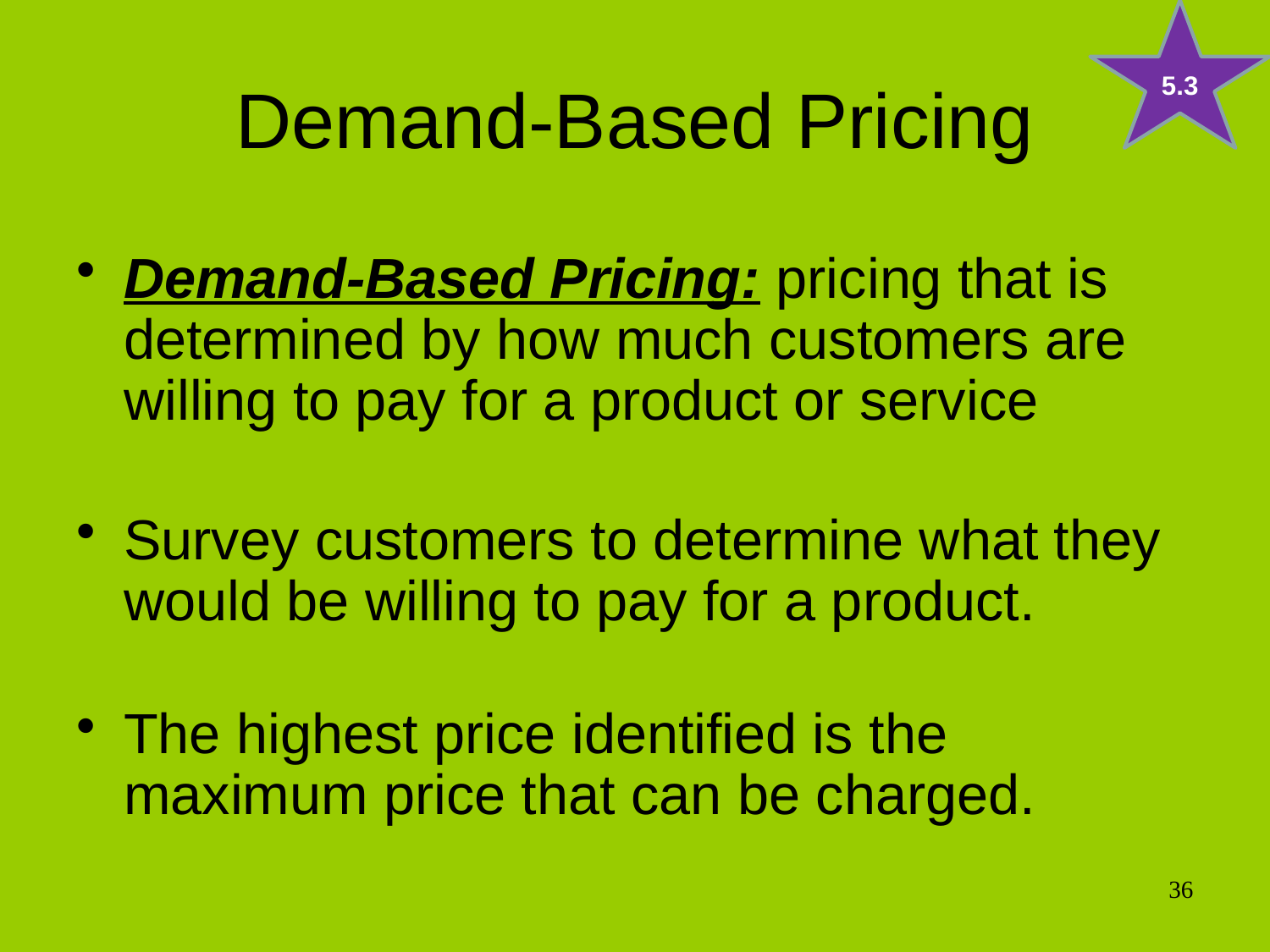

5.3
# Demand-Based Pricing
Demand-Based Pricing: pricing that is determined by how much customers are willing to pay for a product or service
Survey customers to determine what they would be willing to pay for a product.
The highest price identified is the maximum price that can be charged.
36